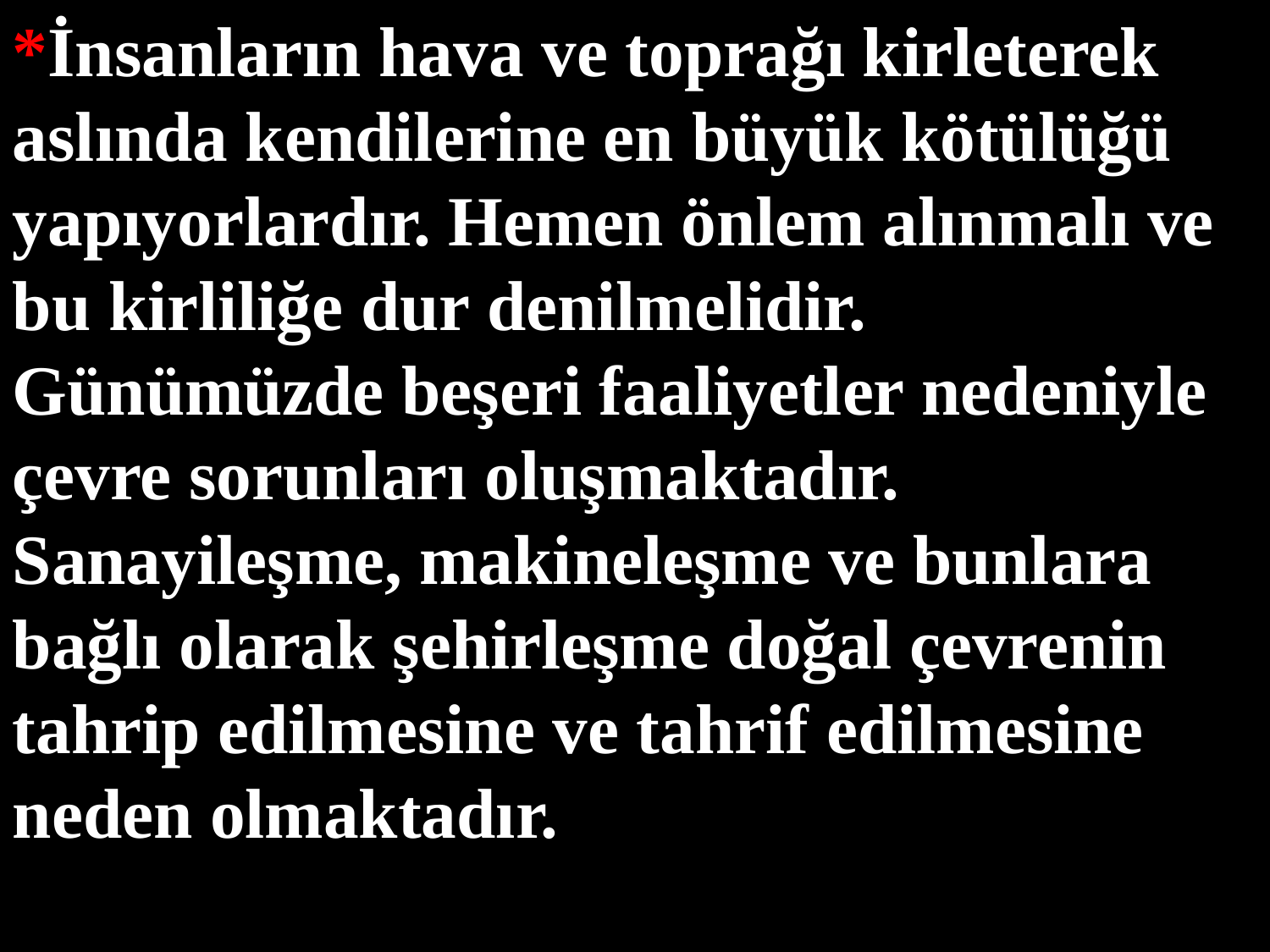

*İnsanların hava ve toprağı kirleterek aslında kendilerine en büyük kötülüğü yapıyorlardır. Hemen önlem alınmalı ve bu kirliliğe dur denilmelidir.
Günümüzde beşeri faaliyetler nedeniyle çevre sorunları oluşmaktadır. Sanayileşme, makineleşme ve bunlara bağlı olarak şehirleşme doğal çevrenin tahrip edilmesine ve tahrif edilmesine neden olmaktadır.